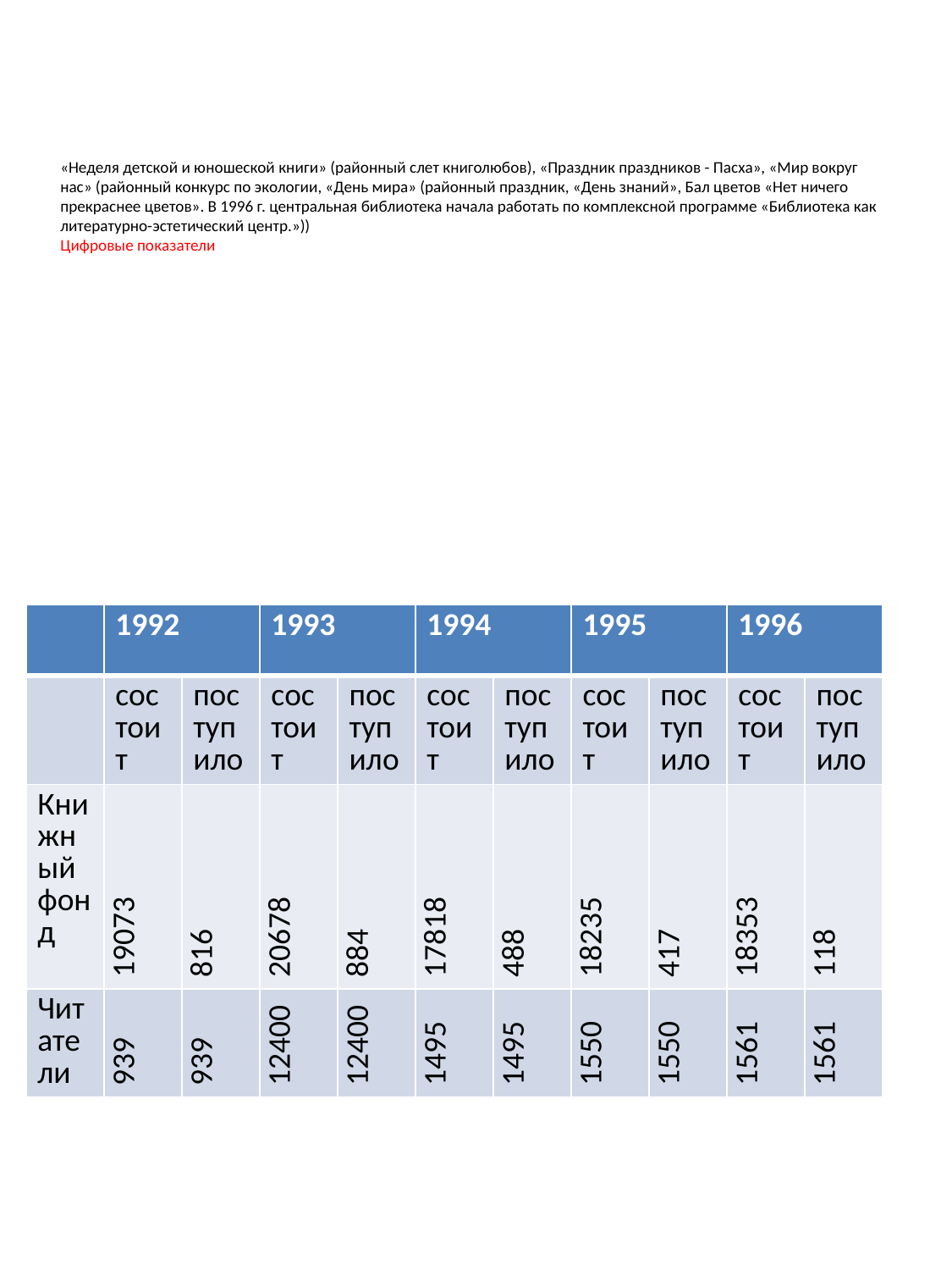

# «Неделя детской и юношеской книги» (районный слет книголюбов), «Праздник праздников - Пасха», «Мир вокруг нас» (районный конкурс по экологии, «День мира» (районный праздник, «День знаний», Бал цветов «Нет ничего прекраснее цветов». В 1996 г. центральная библиотека начала работать по комплексной программе «Библиотека как литературно-эстетический центр.»)) Цифровые показатели
|  | 1992 |  | 1993 |  | 1994 |  | 1995 |  | 1996 |  |
| --- | --- | --- | --- | --- | --- | --- | --- | --- | --- | --- |
|  | состоит | поступило | состоит | поступило | состоит | поступило | состоит | поступило | состоит | поступило |
| Книжный фонд | 19073 | 816 | 20678 | 884 | 17818 | 488 | 18235 | 417 | 18353 | 118 |
| Читатели | 939 | 939 | 12400 | 12400 | 1495 | 1495 | 1550 | 1550 | 1561 | 1561 |